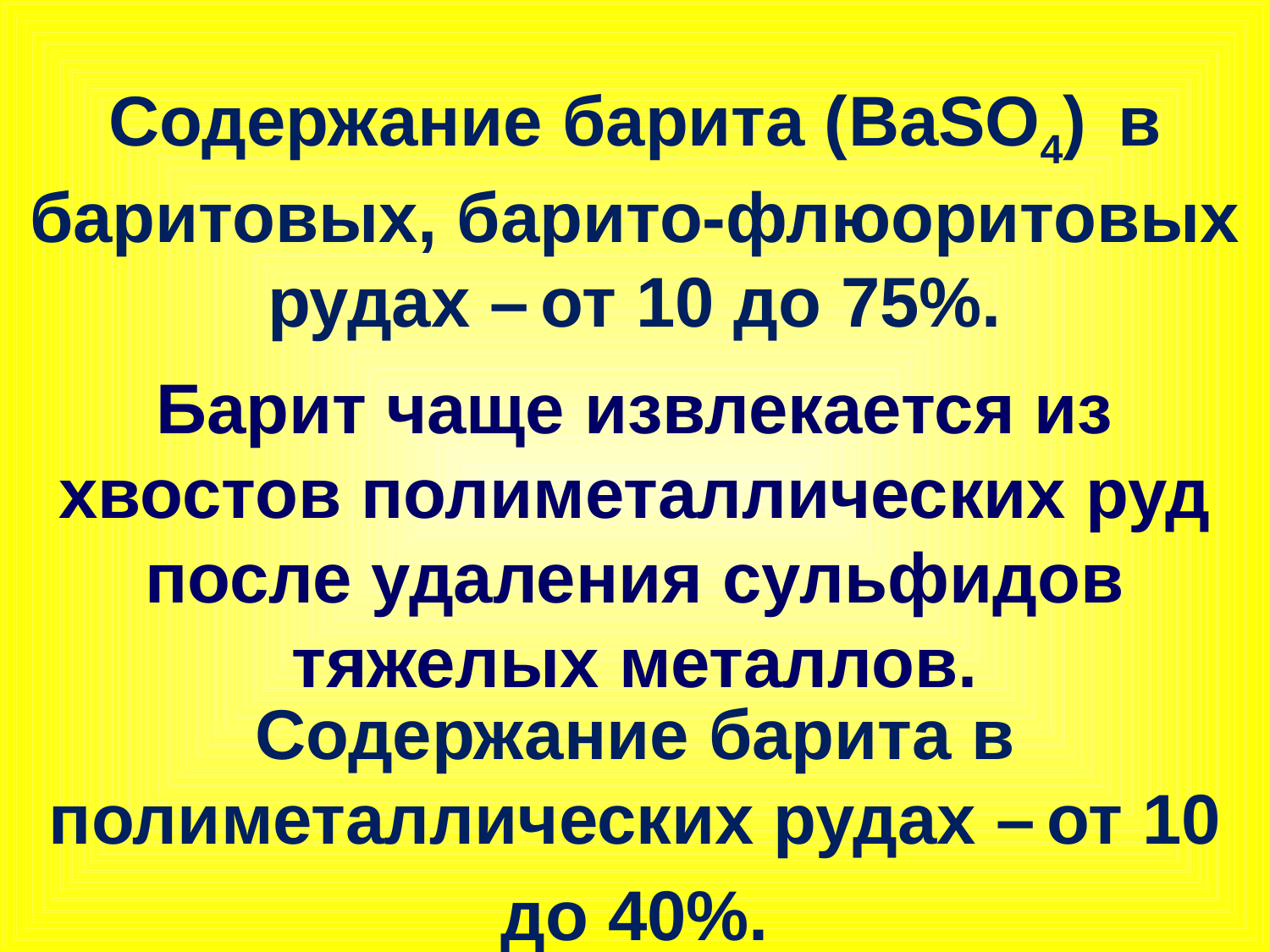

Содержание барита (BaSO4)  в баритовых, барито-флюоритовых рудах – от 10 до 75%.
Барит чаще извлекается из хвостов полиметаллических руд после удаления сульфидов тяжелых металлов.
Содержание барита в полиметаллических рудах – от 10 до 40%.